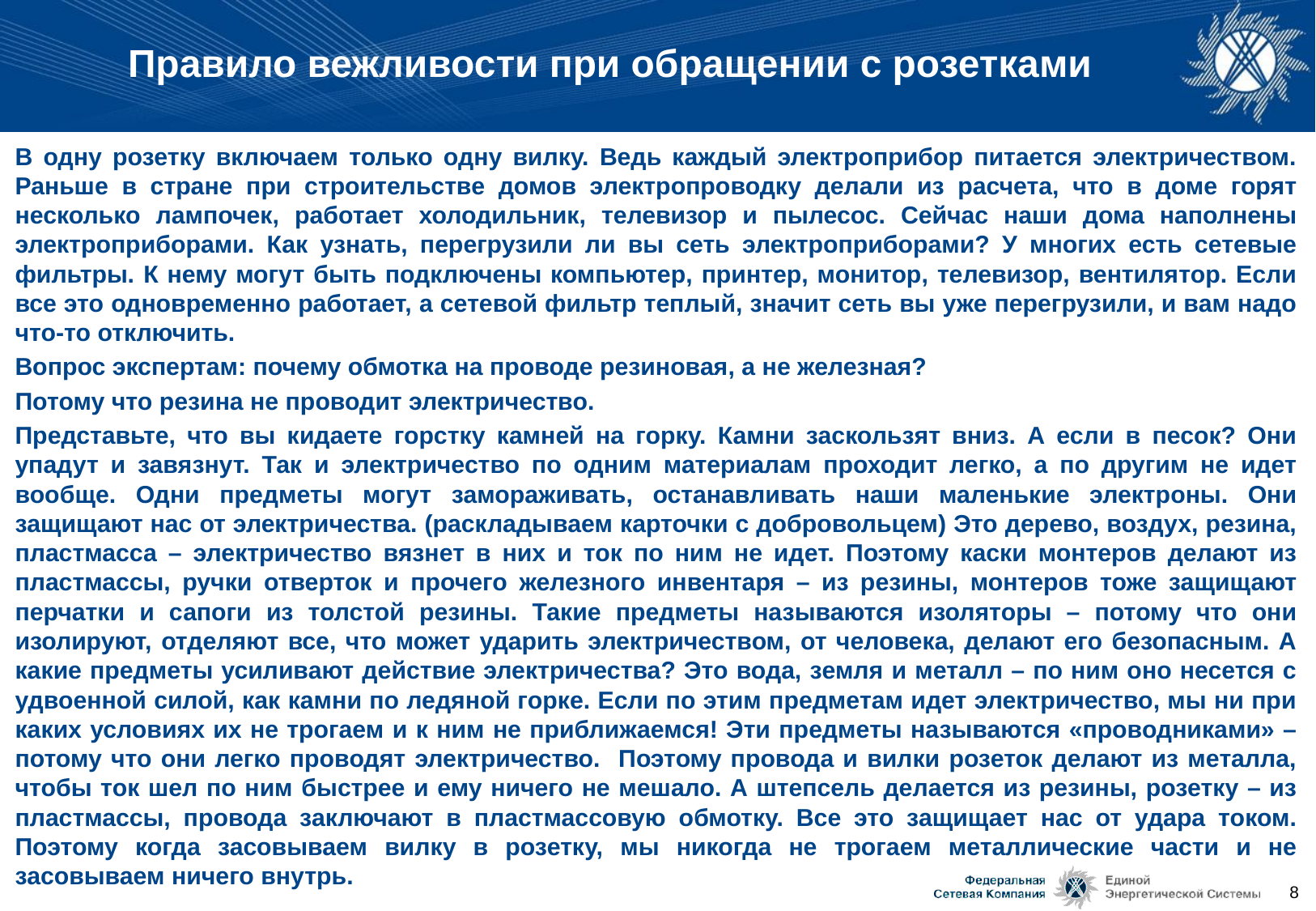

# Правило вежливости при обращении с розетками
В одну розетку включаем только одну вилку. Ведь каждый электроприбор питается электричеством. Раньше в стране при строительстве домов электропроводку делали из расчета, что в доме горят несколько лампочек, работает холодильник, телевизор и пылесос. Сейчас наши дома наполнены электроприборами. Как узнать, перегрузили ли вы сеть электроприборами? У многих есть сетевые фильтры. К нему могут быть подключены компьютер, принтер, монитор, телевизор, вентилятор. Если все это одновременно работает, а сетевой фильтр теплый, значит сеть вы уже перегрузили, и вам надо что-то отключить.
Вопрос экспертам: почему обмотка на проводе резиновая, а не железная?
Потому что резина не проводит электричество.
Представьте, что вы кидаете горстку камней на горку. Камни заскользят вниз. А если в песок? Они упадут и завязнут. Так и электричество по одним материалам проходит легко, а по другим не идет вообще. Одни предметы могут замораживать, останавливать наши маленькие электроны. Они защищают нас от электричества. (раскладываем карточки с добровольцем) Это дерево, воздух, резина, пластмасса – электричество вязнет в них и ток по ним не идет. Поэтому каски монтеров делают из пластмассы, ручки отверток и прочего железного инвентаря – из резины, монтеров тоже защищают перчатки и сапоги из толстой резины. Такие предметы называются изоляторы – потому что они изолируют, отделяют все, что может ударить электричеством, от человека, делают его безопасным. А какие предметы усиливают действие электричества? Это вода, земля и металл – по ним оно несется с удвоенной силой, как камни по ледяной горке. Если по этим предметам идет электричество, мы ни при каких условиях их не трогаем и к ним не приближаемся! Эти предметы называются «проводниками» – потому что они легко проводят электричество.  Поэтому провода и вилки розеток делают из металла, чтобы ток шел по ним быстрее и ему ничего не мешало. А штепсель делается из резины, розетку – из пластмассы, провода заключают в пластмассовую обмотку. Все это защищает нас от удара током. Поэтому когда засовываем вилку в розетку, мы никогда не трогаем металлические части и не засовываем ничего внутрь.

8